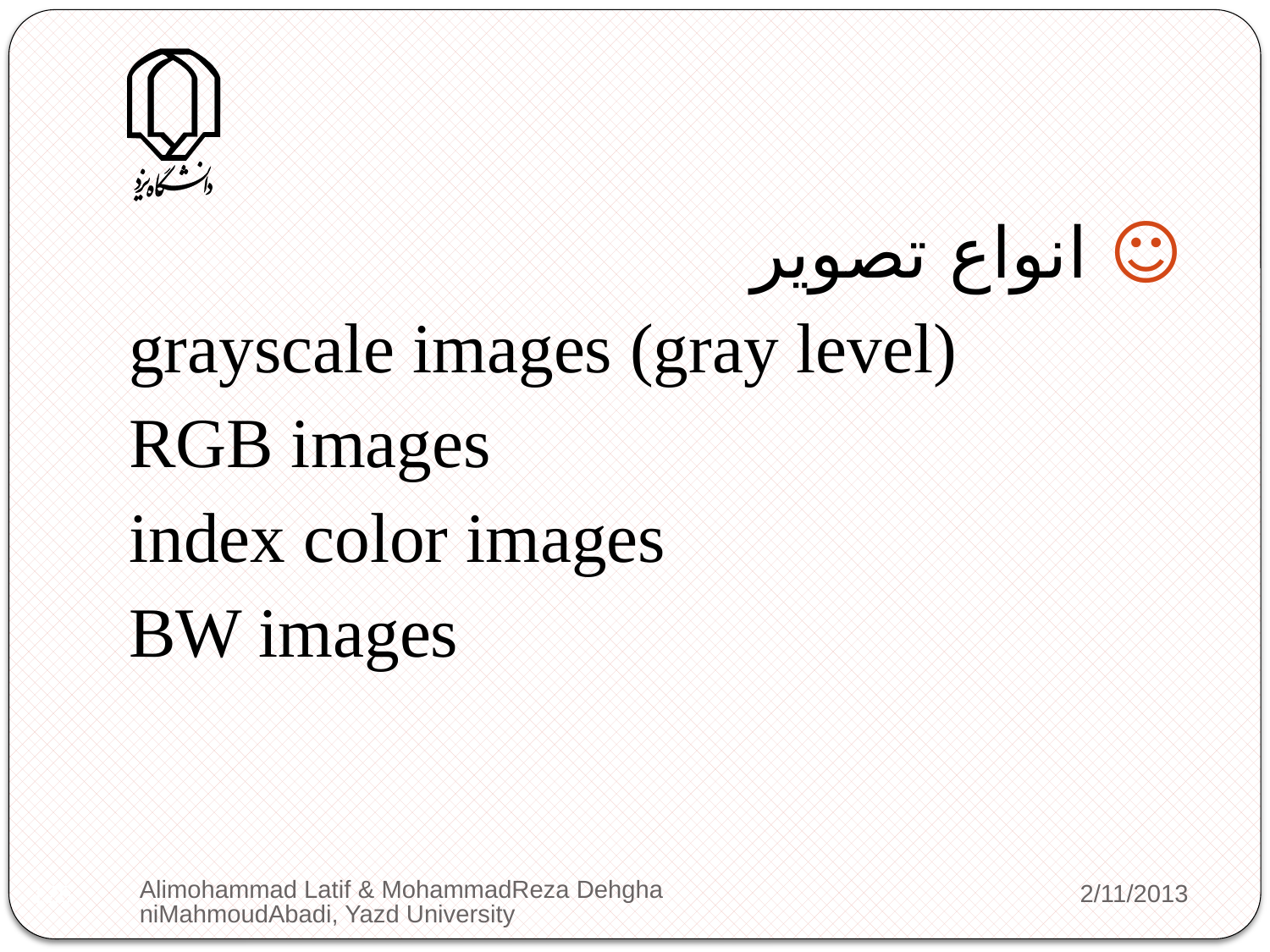

☺ انواع تصویر
grayscale images (gray level)
RGB images
index color images
BW images
Alimohammad Latif & MohammadReza DehghaniMahmoudAbadi, Yazd University
2/11/2013
126